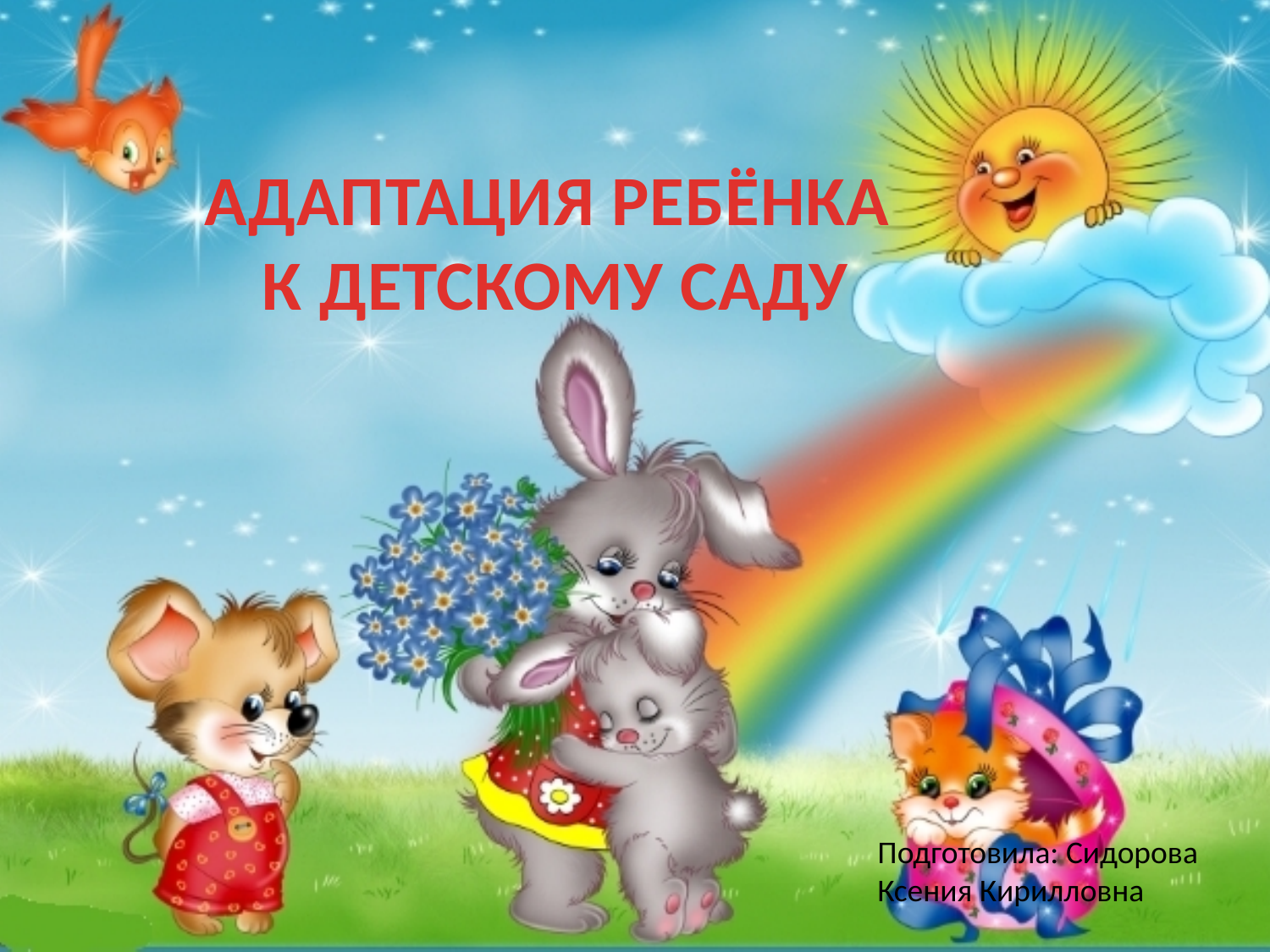

АДАПТАЦИЯ РЕБЁНКА
К ДЕТСКОМУ САДУ

Подготовила: Сидорова Ксения Кирилловна